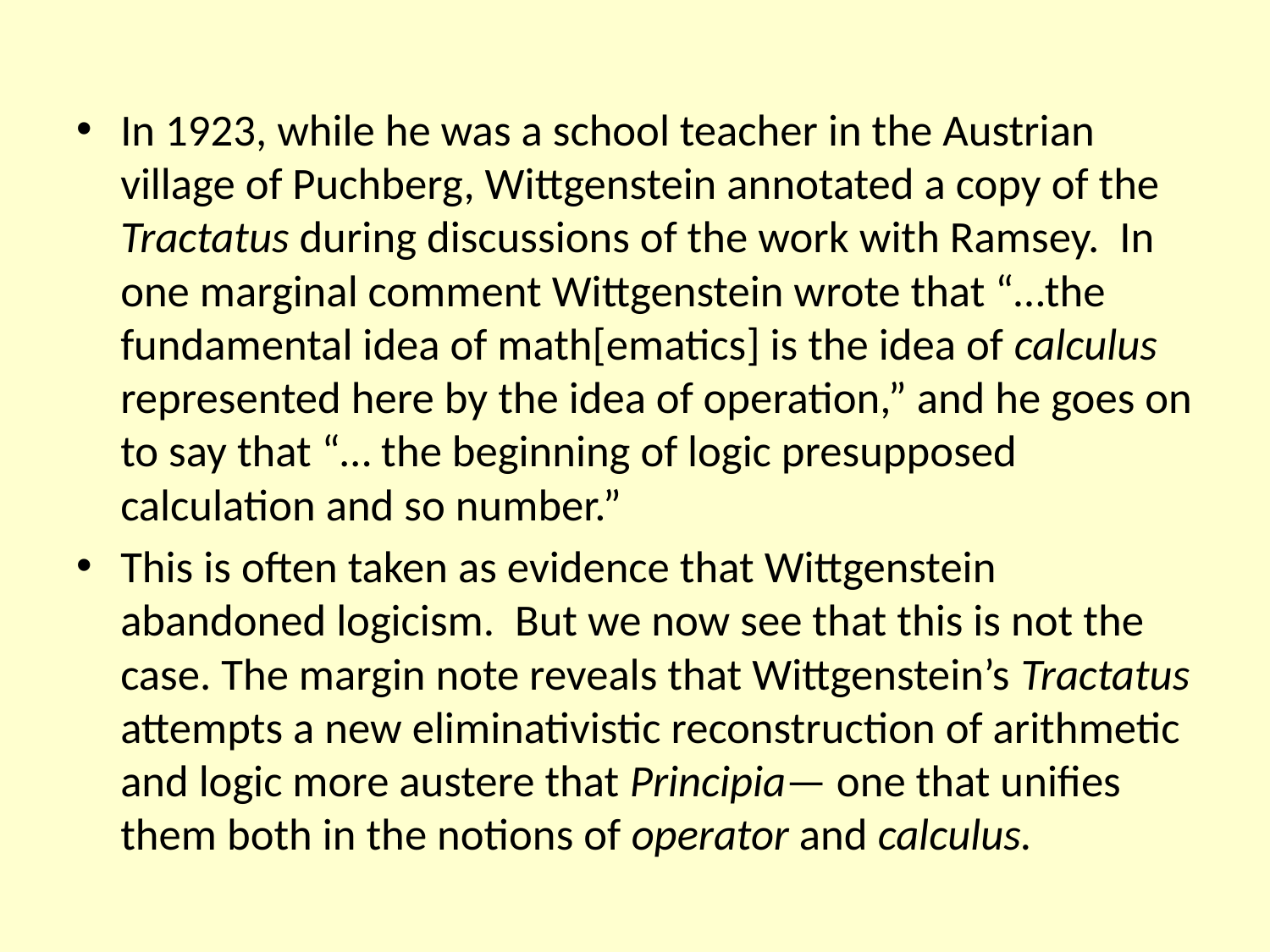

In 1923, while he was a school teacher in the Austrian village of Puchberg, Wittgenstein annotated a copy of the Tractatus during discussions of the work with Ramsey.  In one marginal comment Wittgenstein wrote that “…the fundamental idea of math[ematics] is the idea of calculus represented here by the idea of operation,” and he goes on to say that “… the beginning of logic presupposed calculation and so number.”
This is often taken as evidence that Wittgenstein abandoned logicism.  But we now see that this is not the case. The margin note reveals that Wittgenstein’s Tractatus attempts a new eliminativistic reconstruction of arithmetic and logic more austere that Principia— one that unifies them both in the notions of operator and calculus.